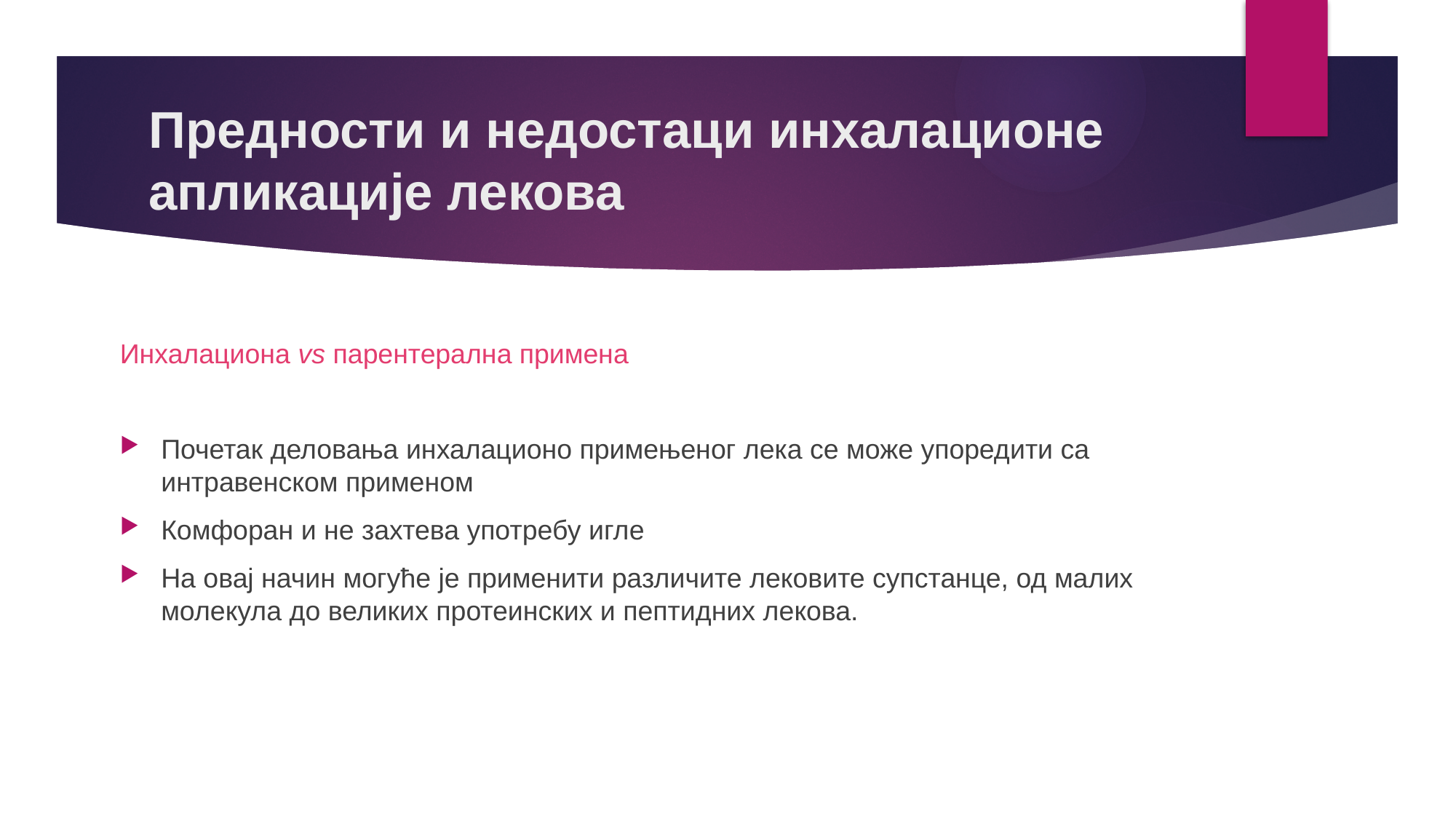

# Предности и недостаци инхалационе апликације лекова

Инхалациона vs парентерална примена

Почетак деловања инхалационо примењеног лека се може упоредити са интравенском применом
Комфоран и не захтева употребу игле
На овај начин могуће је применити различите лековите супстанце, од малих молекула до великих протеинских и пептидних лекова.